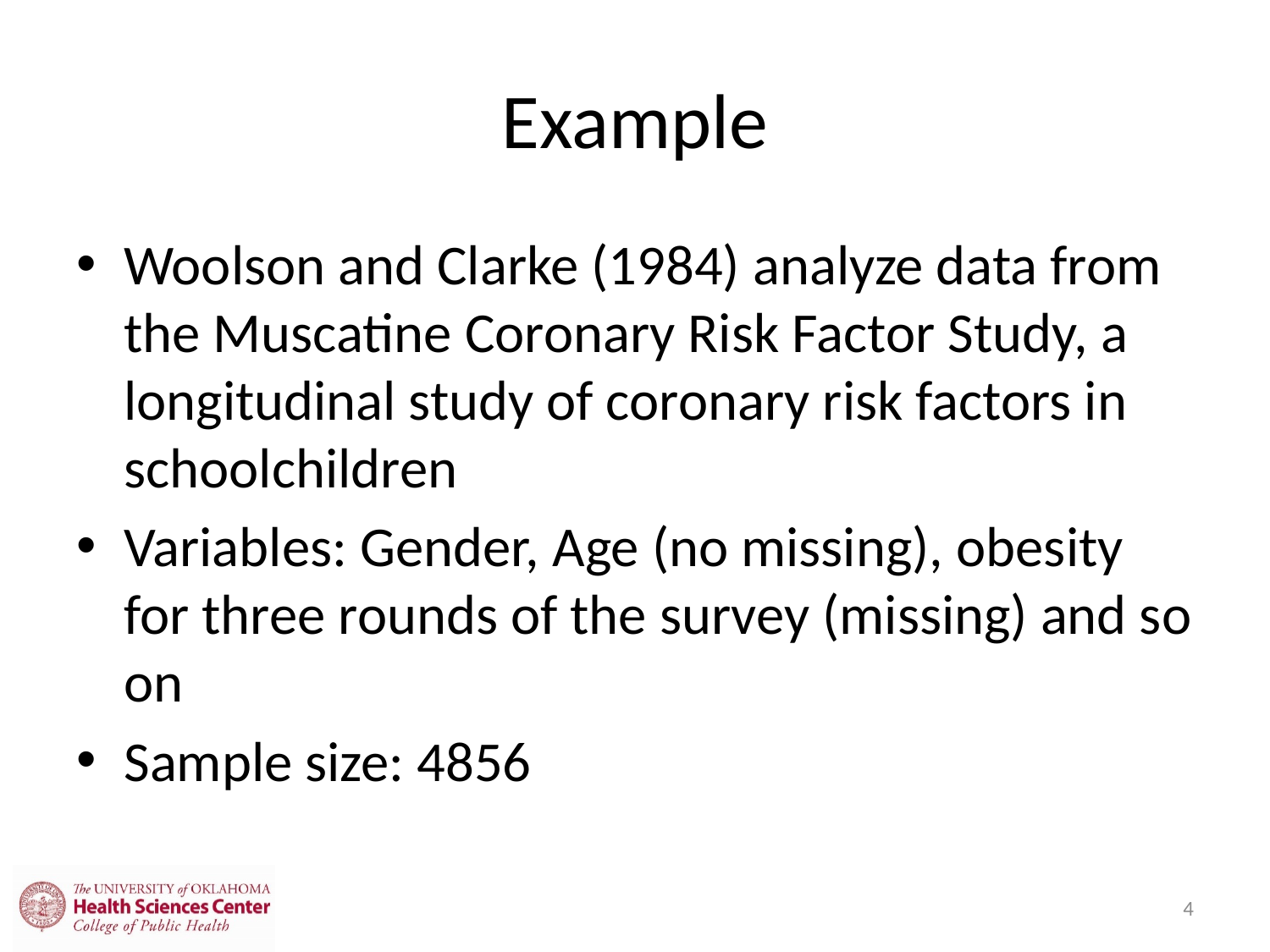

# Example
Woolson and Clarke (1984) analyze data from the Muscatine Coronary Risk Factor Study, a longitudinal study of coronary risk factors in schoolchildren
Variables: Gender, Age (no missing), obesity for three rounds of the survey (missing) and so on
Sample size: 4856
4